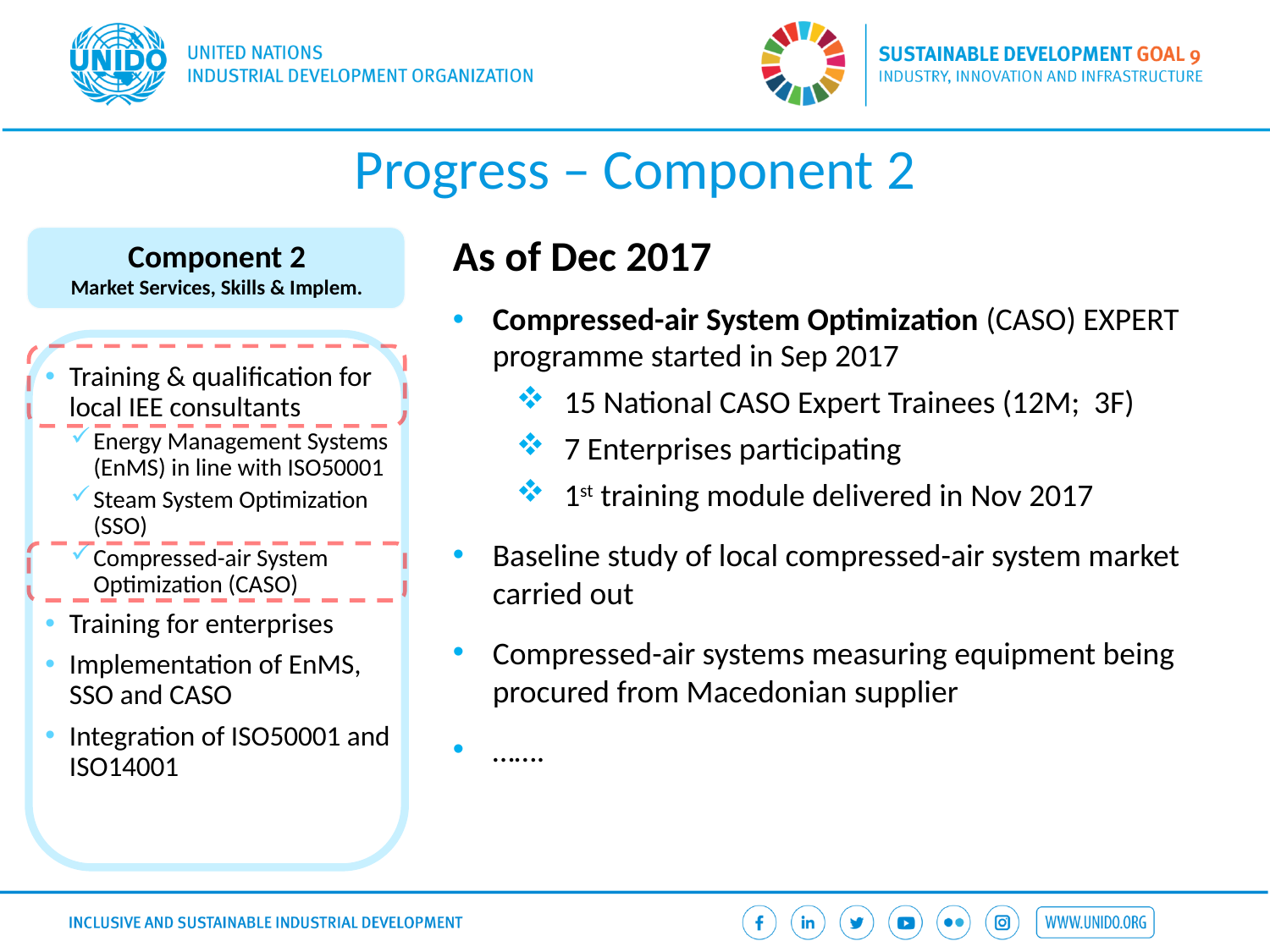

Progress – Component 2
As of Dec 2017
Compressed-air System Optimization (CASO) EXPERT programme started in Sep 2017
15 National CASO Expert Trainees (12M;  3F)
7 Enterprises participating
1st training module delivered in Nov 2017
Baseline study of local compressed-air system market carried out
Compressed-air systems measuring equipment being procured from Macedonian supplier
…….

Component 2
Market Services, Skills & Implem.

Training & qualification for local IEE consultants
Energy Management Systems (EnMS) in line with ISO50001
Steam System Optimization (SSO)
Compressed-air System Optimization (CASO)
Training for enterprises
Implementation of EnMS, SSO and CASO
Integration of ISO50001 and ISO14001

15